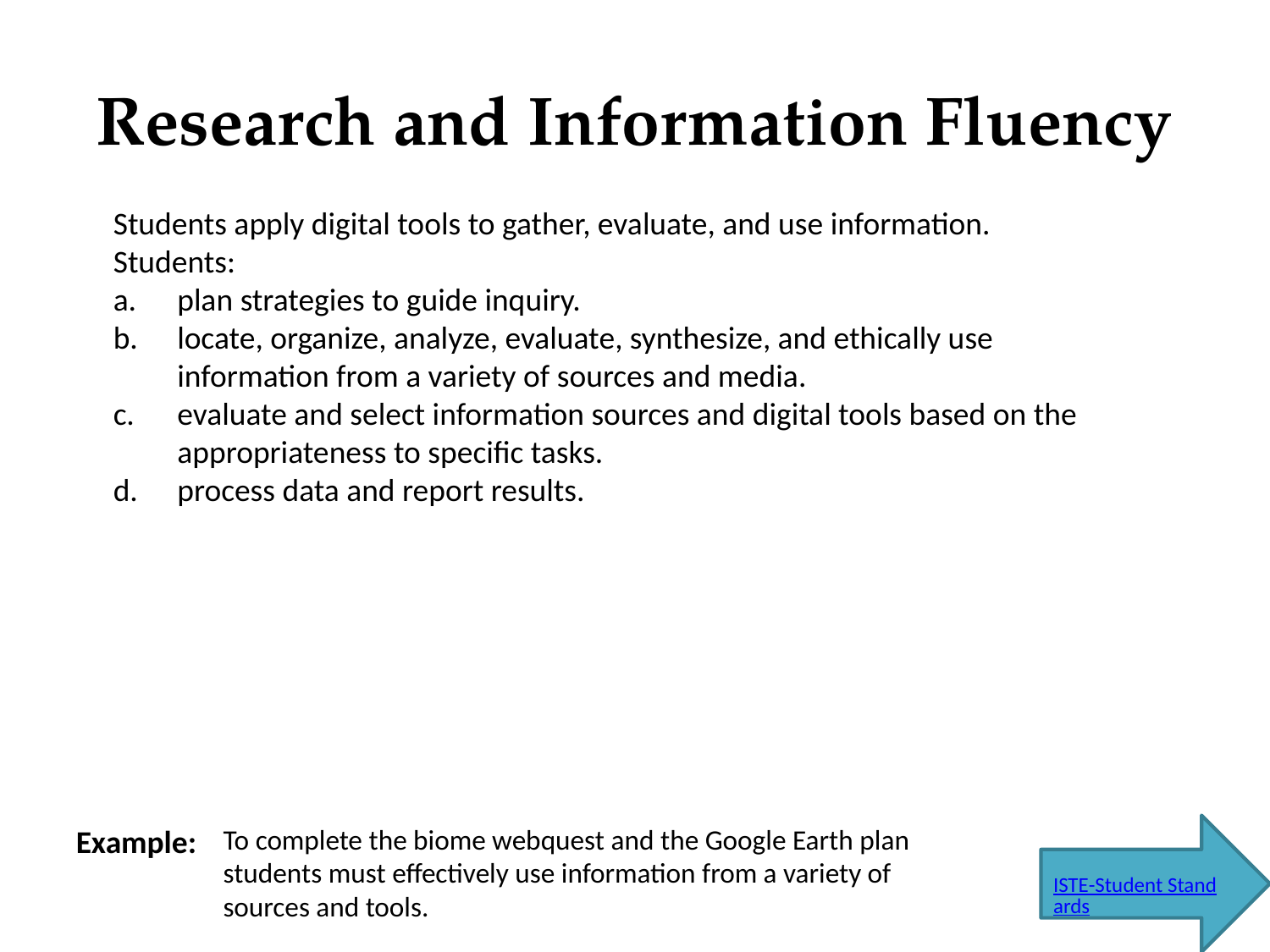

# Research and Information Fluency
Students apply digital tools to gather, evaluate, and use information.
Students:
a. 	plan strategies to guide inquiry.
b. 	locate, organize, analyze, evaluate, synthesize, and ethically use information from a variety of sources and media.
c. 	evaluate and select information sources and digital tools based on the appropriateness to specific tasks.
d. 	process data and report results.
Example:
To complete the biome webquest and the Google Earth plan students must effectively use information from a variety of sources and tools.
ISTE-Student Standards